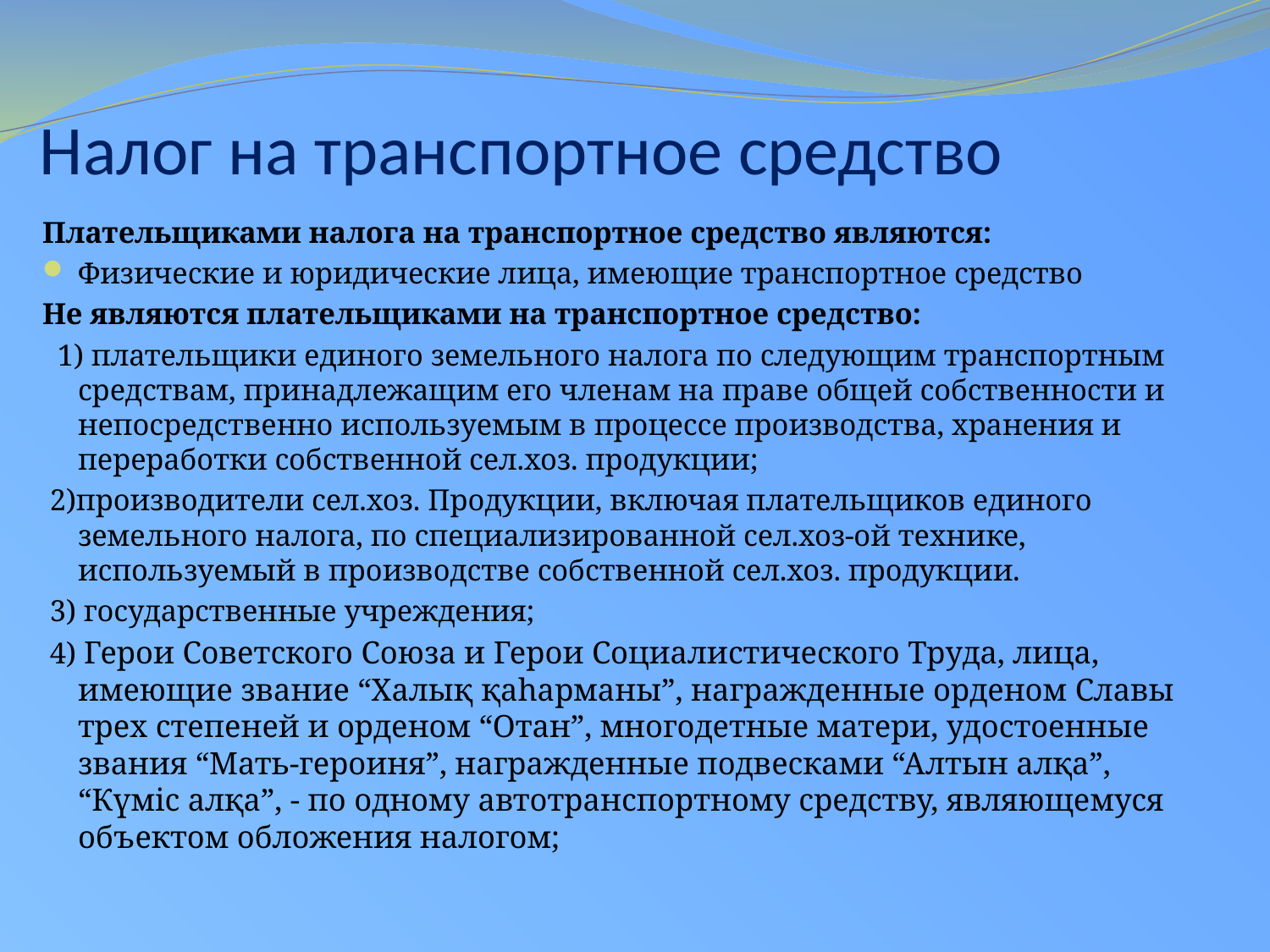

# Налог на транспортное средство
Плательщиками налога на транспортное средство являются:
Физические и юридические лица, имеющие транспортное средство
Не являются плательщиками на транспортное средство:
  1) плательщики единого земельного налога по следующим транспортным средствам, принадлежащим его членам на праве общей собственности и непосредственно используемым в процессе производства, хранения и переработки собственной сел.хоз. продукции;
 2)производители сел.хоз. Продукции, включая плательщиков единого земельного налога, по специализированной сел.хоз-ой технике, используемый в производстве собственной сел.хоз. продукции.
 3) государственные учреждения;
 4) Герои Советского Союза и Герои Социалистического Труда, лица, имеющие звание “Халық қаһарманы”, награжденные орденом Славы трех степеней и орденом “Отан”, многодетные матери, удостоенные звания “Мать-героиня”, награжденные подвесками “Алтын алқа”, “Күміс алқа”, - по одному автотранспортному средству, являющемуся объектом обложения налогом;